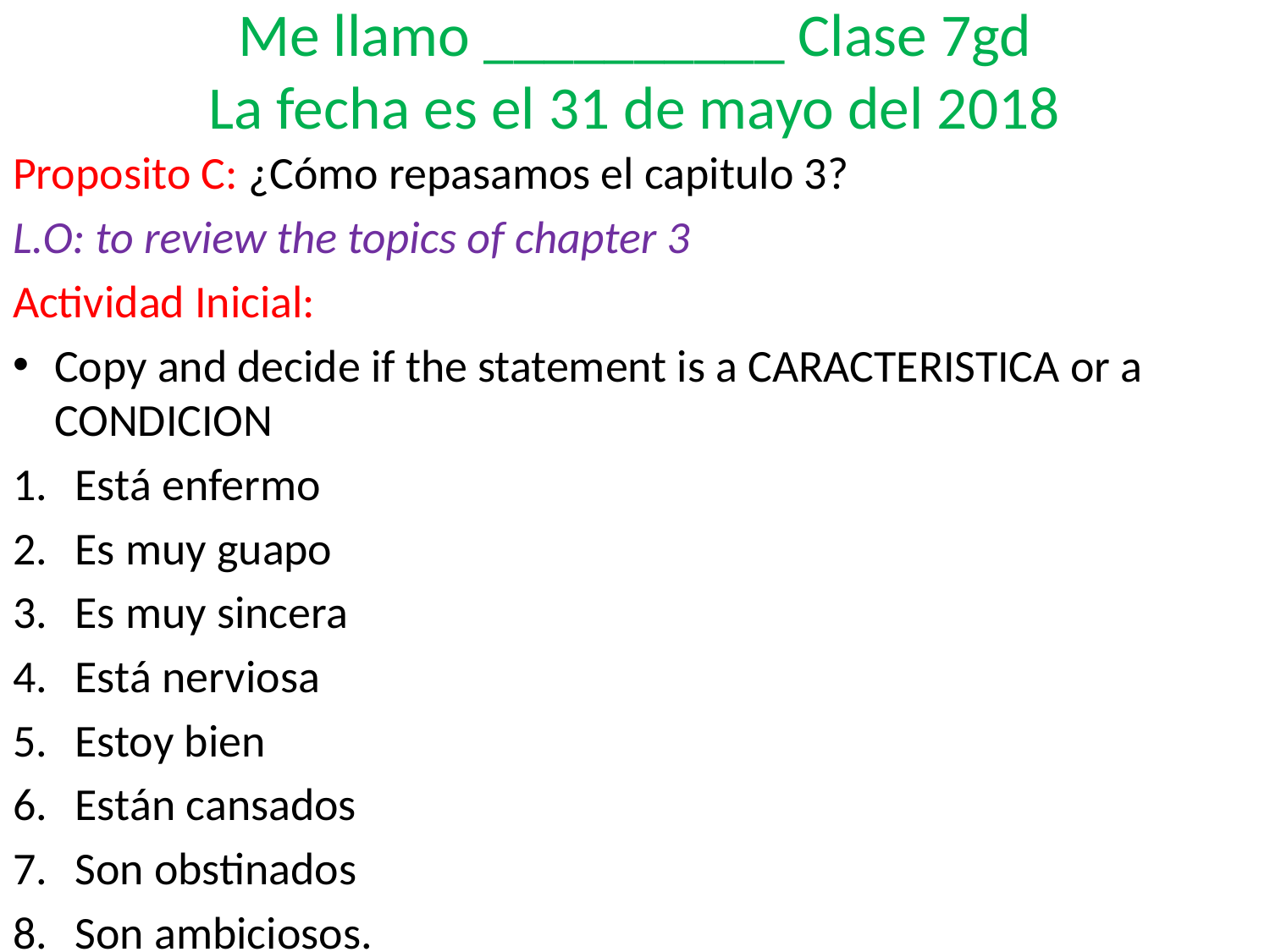

# Me llamo __________ Clase 7gd La fecha es el 31 de mayo del 2018
Proposito C: ¿Cómo repasamos el capitulo 3?
L.O: to review the topics of chapter 3
Actividad Inicial:
Copy and decide if the statement is a CARACTERISTICA or a CONDICION
Está enfermo
Es muy guapo
Es muy sincera
Está nerviosa
Estoy bien
Están cansados
Son obstinados
Son ambiciosos.